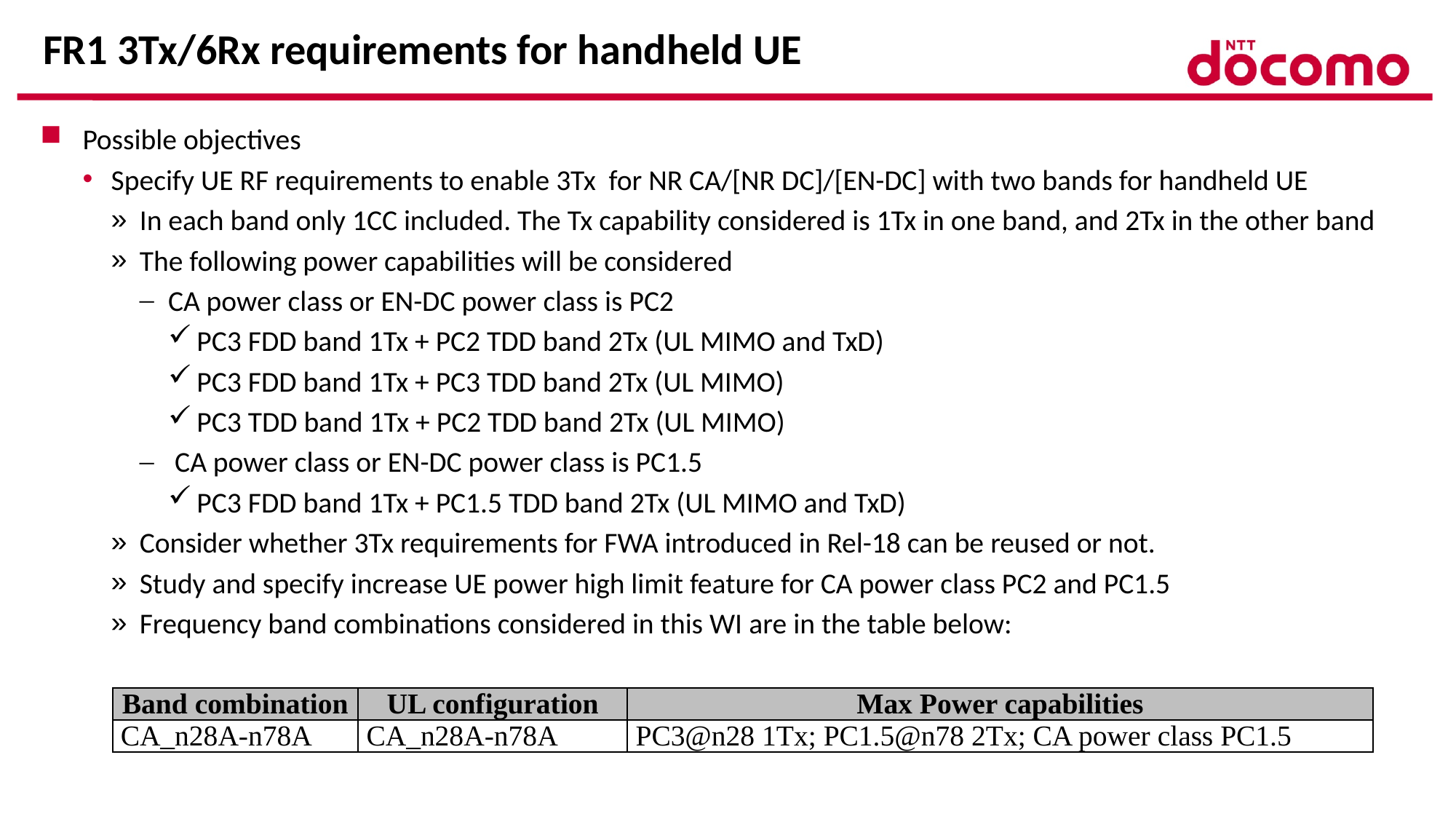

# FR1 3Tx/6Rx requirements for handheld UE
Possible objectives
Specify UE RF requirements to enable 3Tx  for NR CA/[NR DC]/[EN-DC] with two bands for handheld UE
In each band only 1CC included. The Tx capability considered is 1Tx in one band, and 2Tx in the other band
The following power capabilities will be considered
CA power class or EN-DC power class is PC2
PC3 FDD band 1Tx + PC2 TDD band 2Tx (UL MIMO and TxD)
PC3 FDD band 1Tx + PC3 TDD band 2Tx (UL MIMO)
PC3 TDD band 1Tx + PC2 TDD band 2Tx (UL MIMO)
 CA power class or EN-DC power class is PC1.5
PC3 FDD band 1Tx + PC1.5 TDD band 2Tx (UL MIMO and TxD)
Consider whether 3Tx requirements for FWA introduced in Rel-18 can be reused or not.
Study and specify increase UE power high limit feature for CA power class PC2 and PC1.5
Frequency band combinations considered in this WI are in the table below:

| Band combination | UL configuration | Max Power capabilities |
| --- | --- | --- |
| CA\_n28A-n78A | CA\_n28A-n78A | PC3@n28 1Tx; PC1.5@n78 2Tx; CA power class PC1.5 |